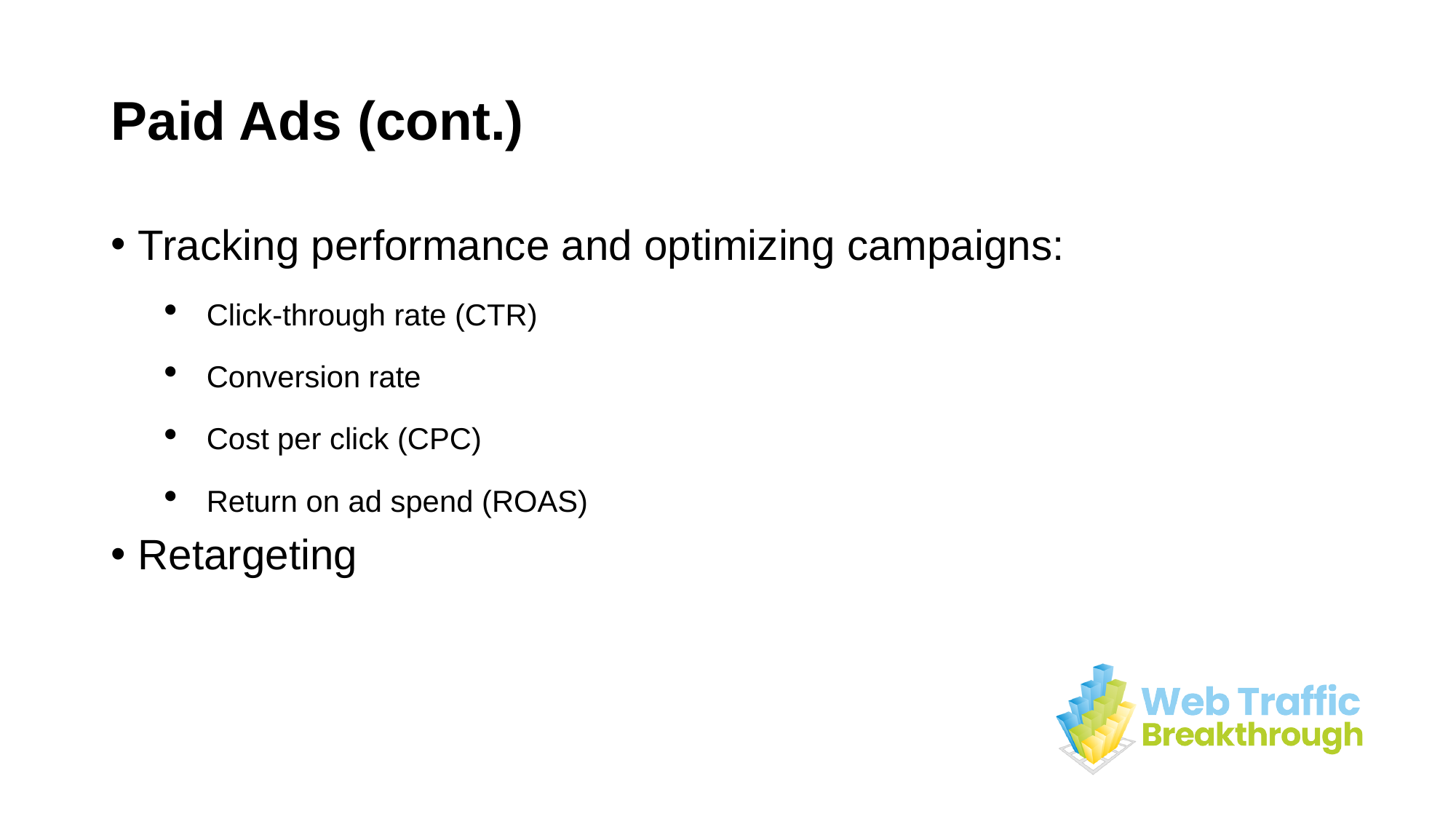

# Paid Ads (cont.)
Tracking performance and optimizing campaigns:
Click-through rate (CTR)
Conversion rate
Cost per click (CPC)
Return on ad spend (ROAS)
Retargeting